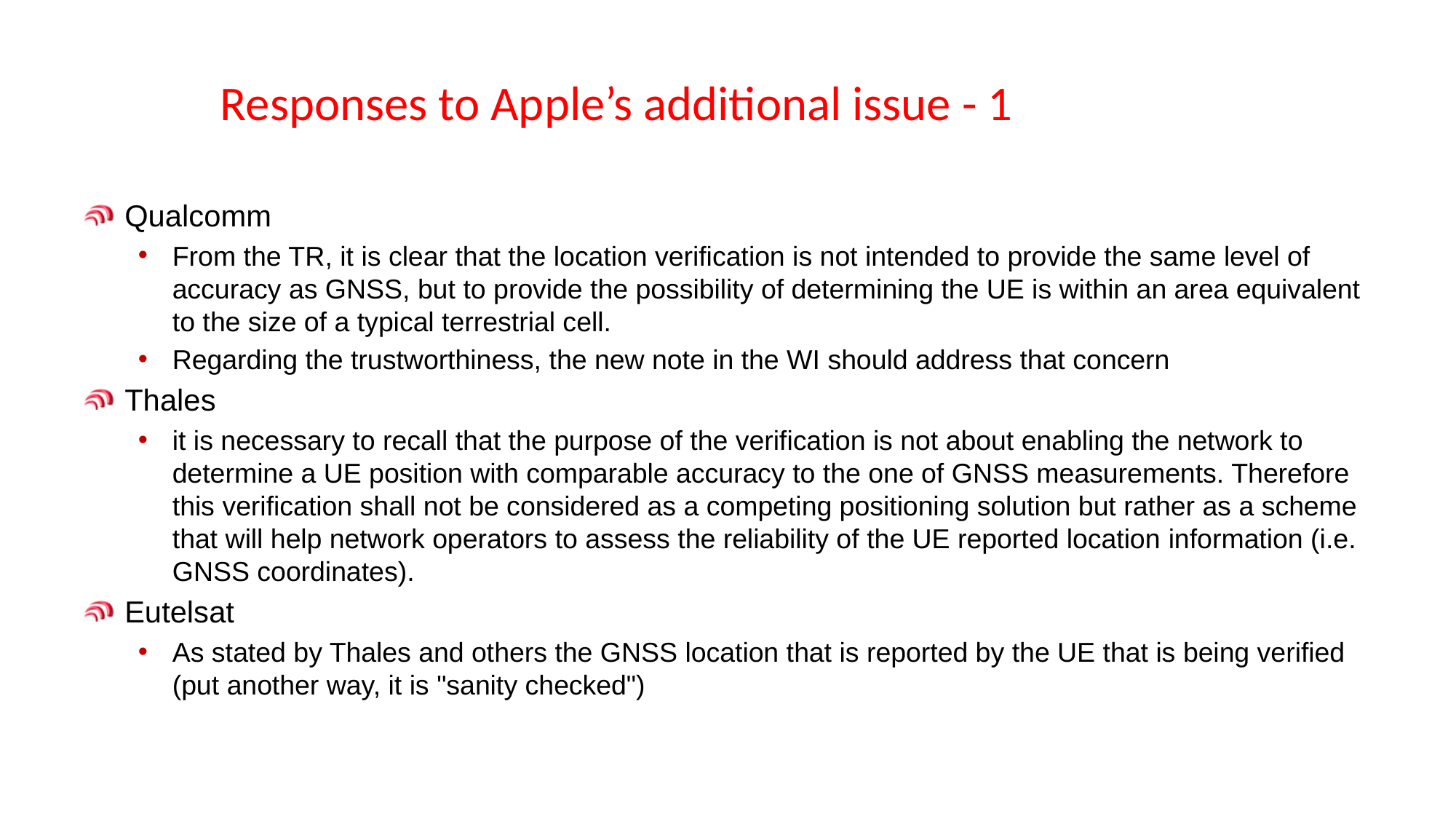

# Responses to Apple’s additional issue - 1
Qualcomm
From the TR, it is clear that the location verification is not intended to provide the same level of accuracy as GNSS, but to provide the possibility of determining the UE is within an area equivalent to the size of a typical terrestrial cell.
Regarding the trustworthiness, the new note in the WI should address that concern
Thales
it is necessary to recall that the purpose of the verification is not about enabling the network to determine a UE position with comparable accuracy to the one of GNSS measurements. Therefore this verification shall not be considered as a competing positioning solution but rather as a scheme that will help network operators to assess the reliability of the UE reported location information (i.e. GNSS coordinates).
Eutelsat
As stated by Thales and others the GNSS location that is reported by the UE that is being verified (put another way, it is "sanity checked")